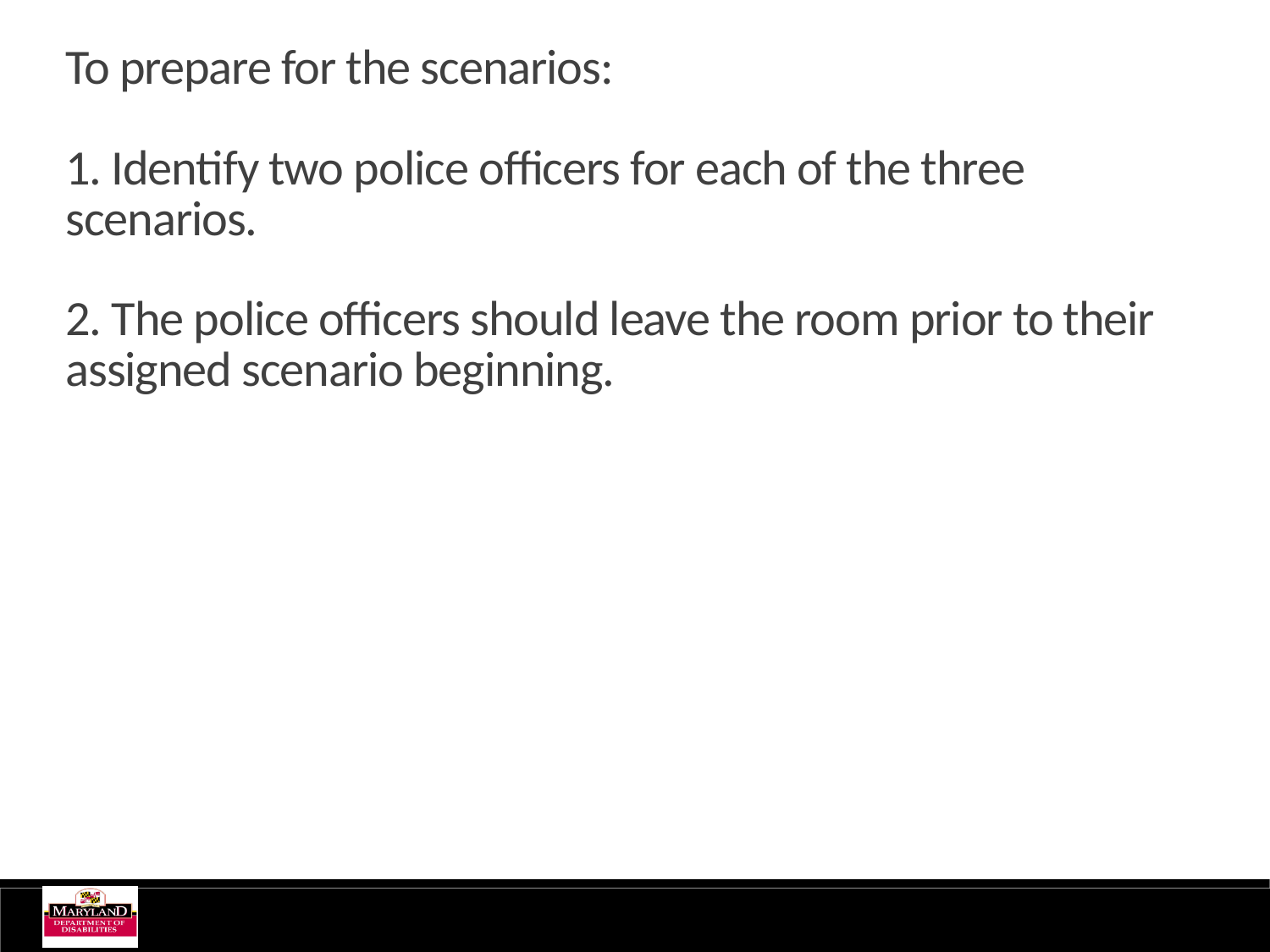

To prepare for the scenarios:
1. Identify two police officers for each of the three scenarios.
2. The police officers should leave the room prior to their assigned scenario beginning.